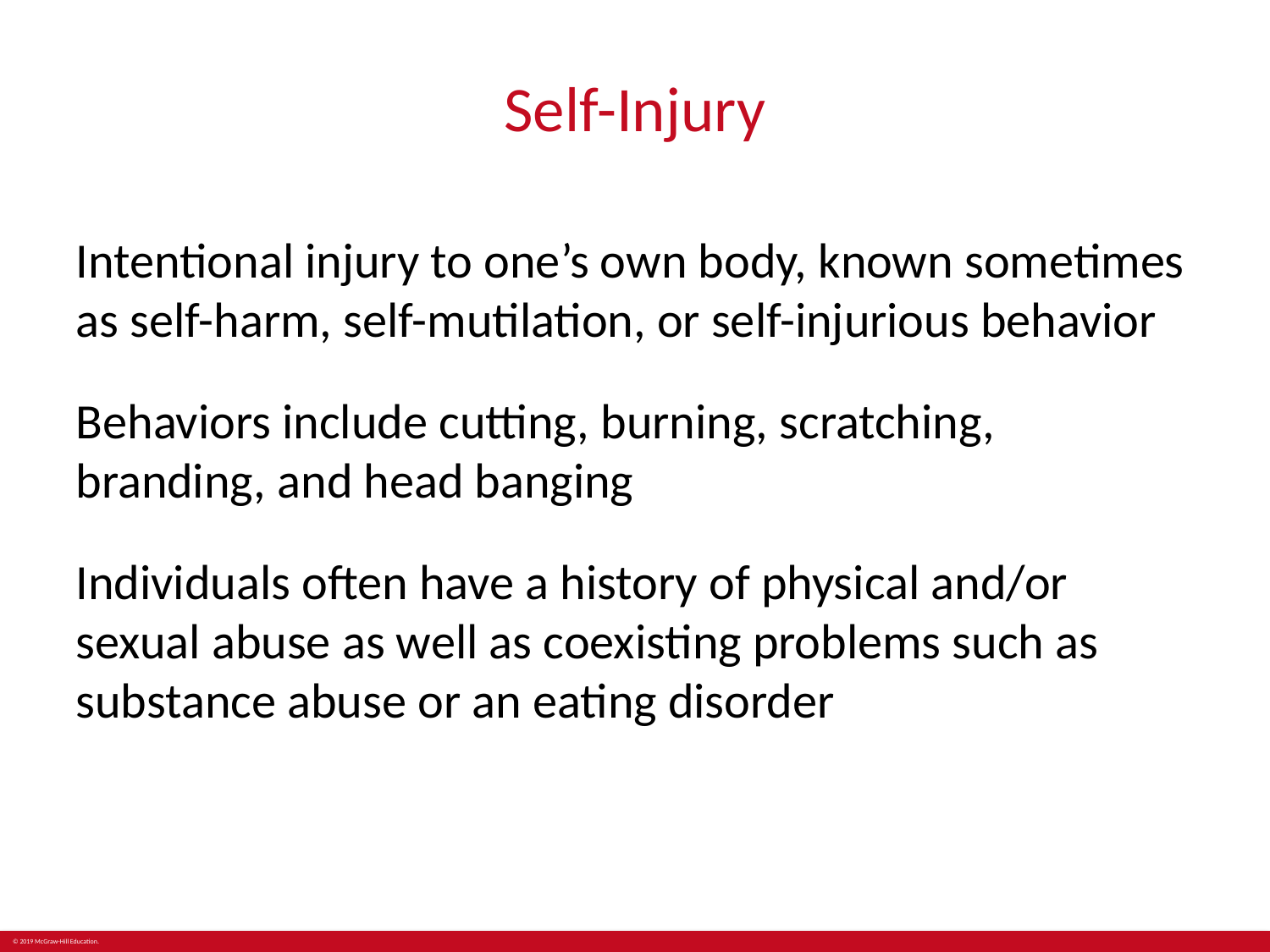

# Self-Injury
Intentional injury to one’s own body, known sometimes as self-harm, self-mutilation, or self-injurious behavior
Behaviors include cutting, burning, scratching, branding, and head banging
Individuals often have a history of physical and/or sexual abuse as well as coexisting problems such as substance abuse or an eating disorder